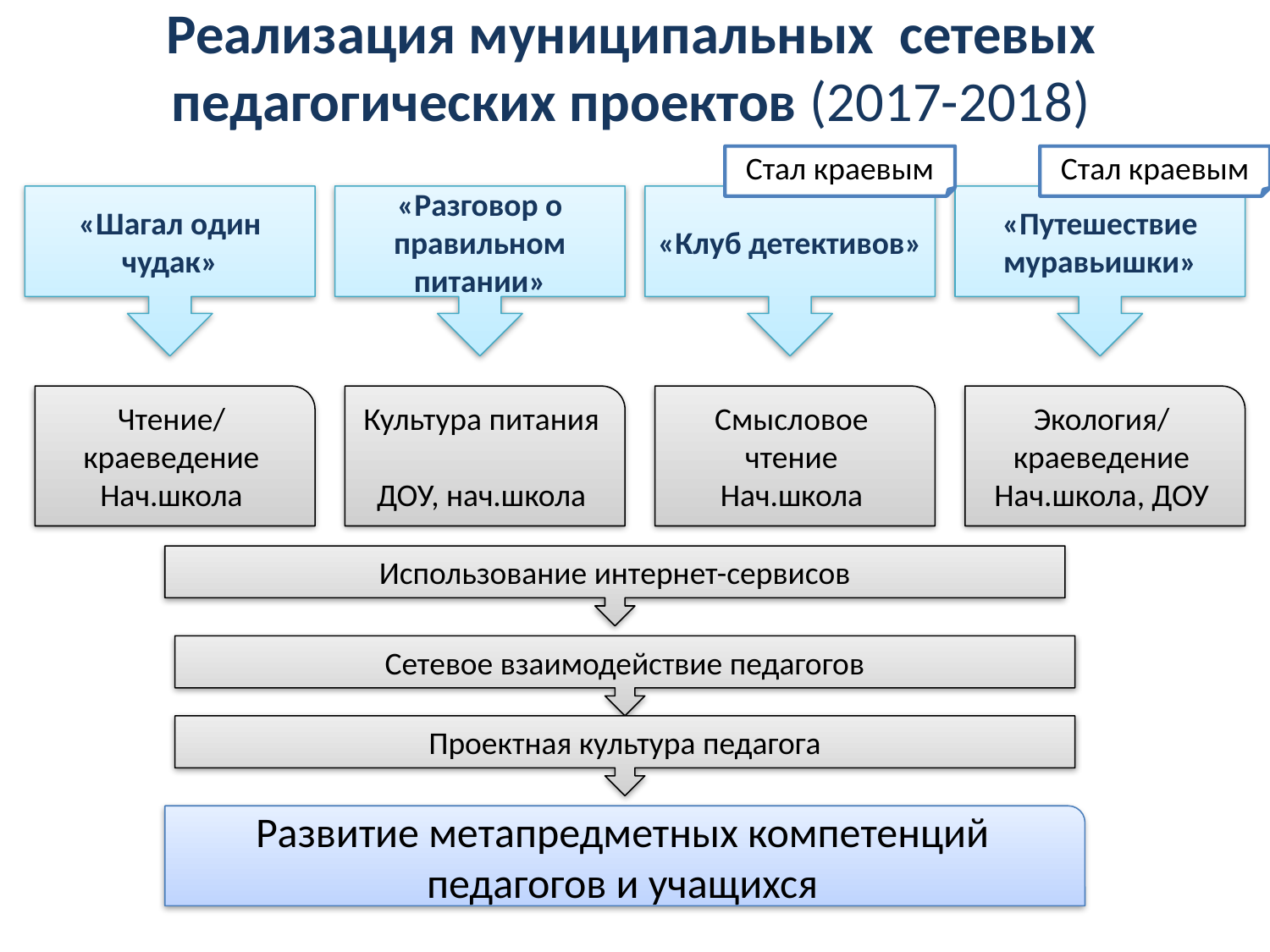

# Реализация муниципальных  сетевых педагогических проектов (2017-2018)
Стал краевым
Стал краевым
«Шагал один чудак»
«Разговор о правильном питании»
«Клуб детективов»
«Путешествие муравьишки»
Чтение/краеведение
Нач.школа
Культура питания

ДОУ, нач.школа
Смысловое чтение
Нач.школа
Экология/краеведение
Нач.школа, ДОУ
Использование интернет-сервисов
Сетевое взаимодействие педагогов
Проектная культура педагога
Развитие метапредметных компетенций педагогов и учащихся